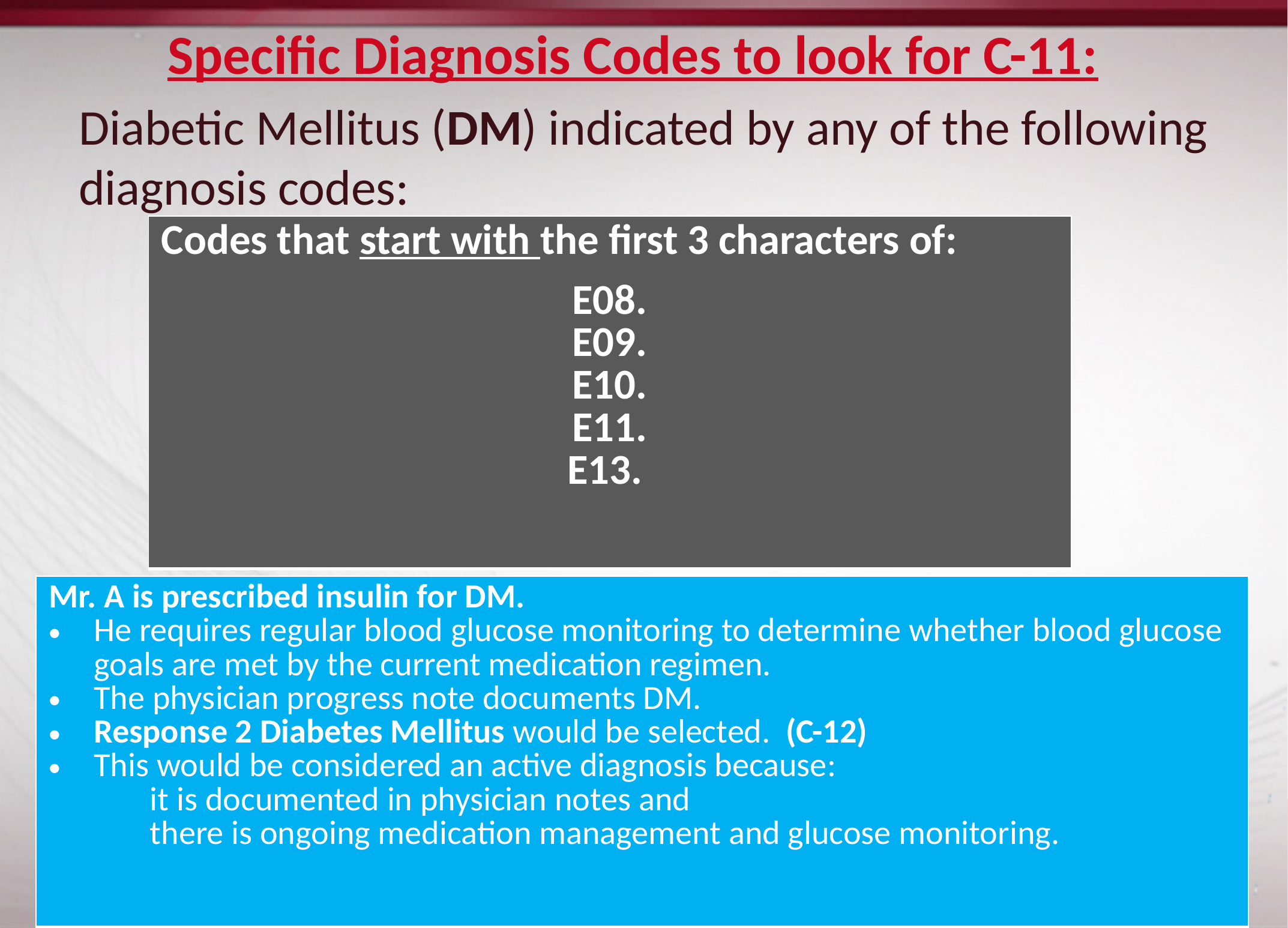

# Specific Diagnosis Codes to look for C-11:
Diabetic Mellitus (DM) indicated by any of the following diagnosis codes:
| Codes that start with the first 3 characters of: E08. E09. E10. E11. E13. |
| --- |
| Mr. A is prescribed insulin for DM. He requires regular blood glucose monitoring to determine whether blood glucose goals are met by the current medication regimen. The physician progress note documents DM. Response 2 Diabetes Mellitus would be selected. (C-12) This would be considered an active diagnosis because: it is documented in physician notes and there is ongoing medication management and glucose monitoring. |
| --- |
94